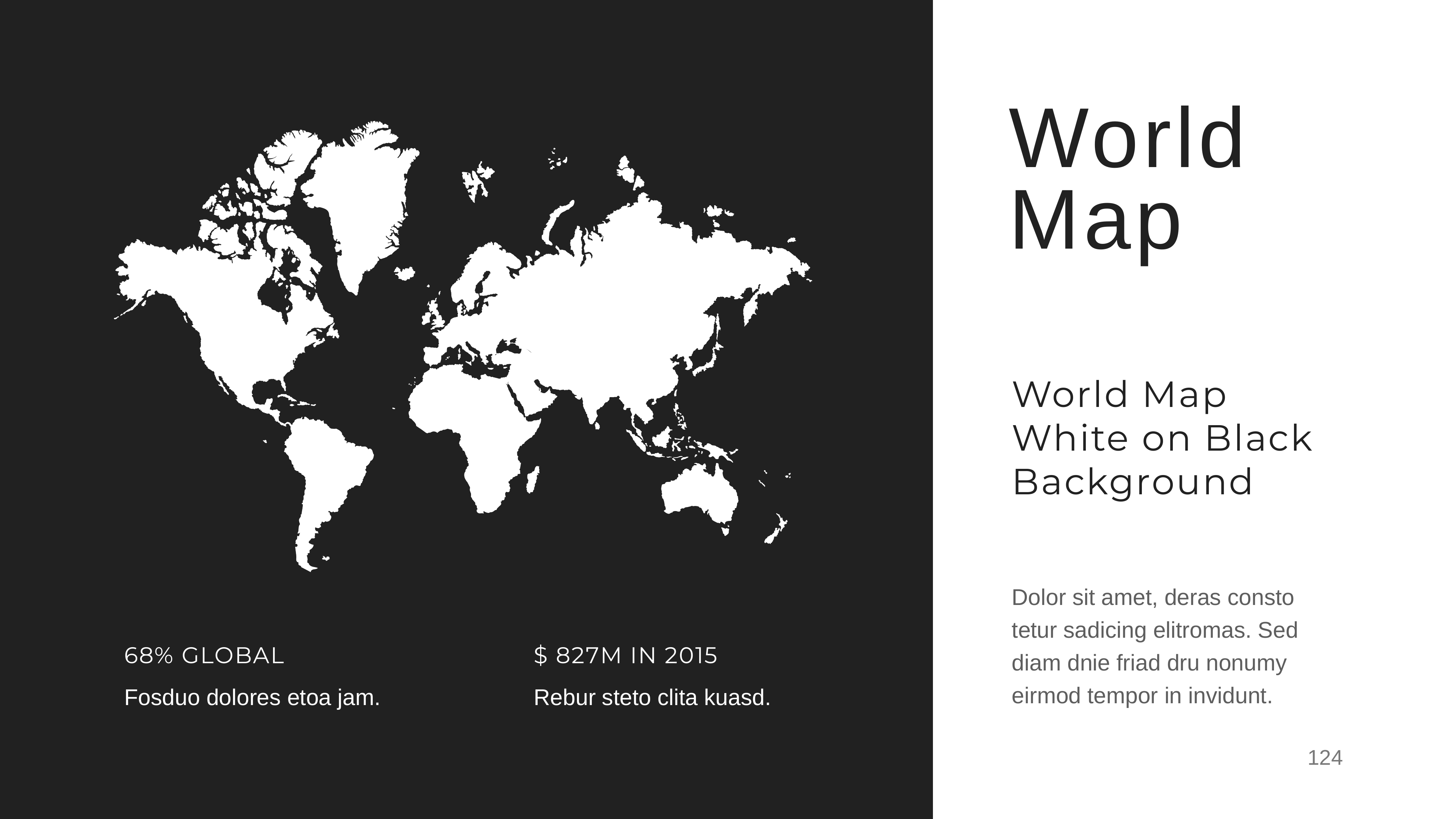

# World
Map

World Map
White on Black
Background
Dolor sit amet, deras consto tetur sadicing elitromas. Sed diam dnie friad dru nonumy eirmod tempor in invidunt.
68% GLOBAL
Fosduo dolores etoa jam.
$ 827M IN 2015
Rebur steto clita kuasd.
124